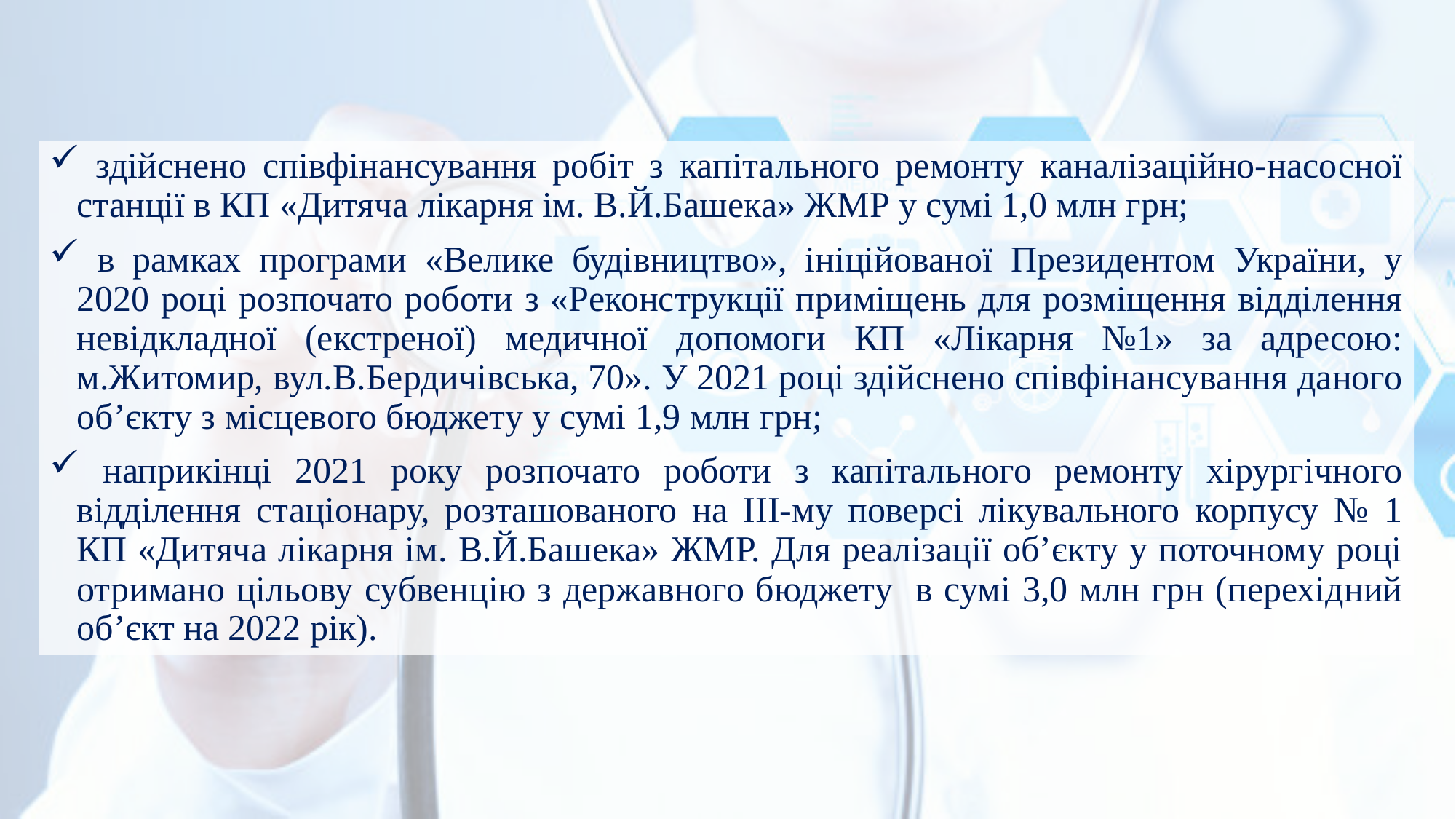

здійснено співфінансування робіт з капітального ремонту каналізаційно-насосної станції в КП «Дитяча лікарня ім. В.Й.Башека» ЖМР у сумі 1,0 млн грн;
 в рамках програми «Велике будівництво», ініційованої Президентом України, у 2020 році розпочато роботи з «Реконструкції приміщень для розміщення відділення невідкладної (екстреної) медичної допомоги КП «Лікарня №1» за адресою: м.Житомир, вул.В.Бердичівська, 70». У 2021 році здійснено співфінансування даного об’єкту з місцевого бюджету у сумі 1,9 млн грн;
 наприкінці 2021 року розпочато роботи з капітального ремонту хірургічного відділення стаціонару, розташованого на ІІІ-му поверсі лікувального корпусу № 1 КП «Дитяча лікарня ім. В.Й.Башека» ЖМР. Для реалізації об’єкту у поточному році отримано цільову субвенцію з державного бюджету  в сумі 3,0 млн грн (перехідний об’єкт на 2022 рік).